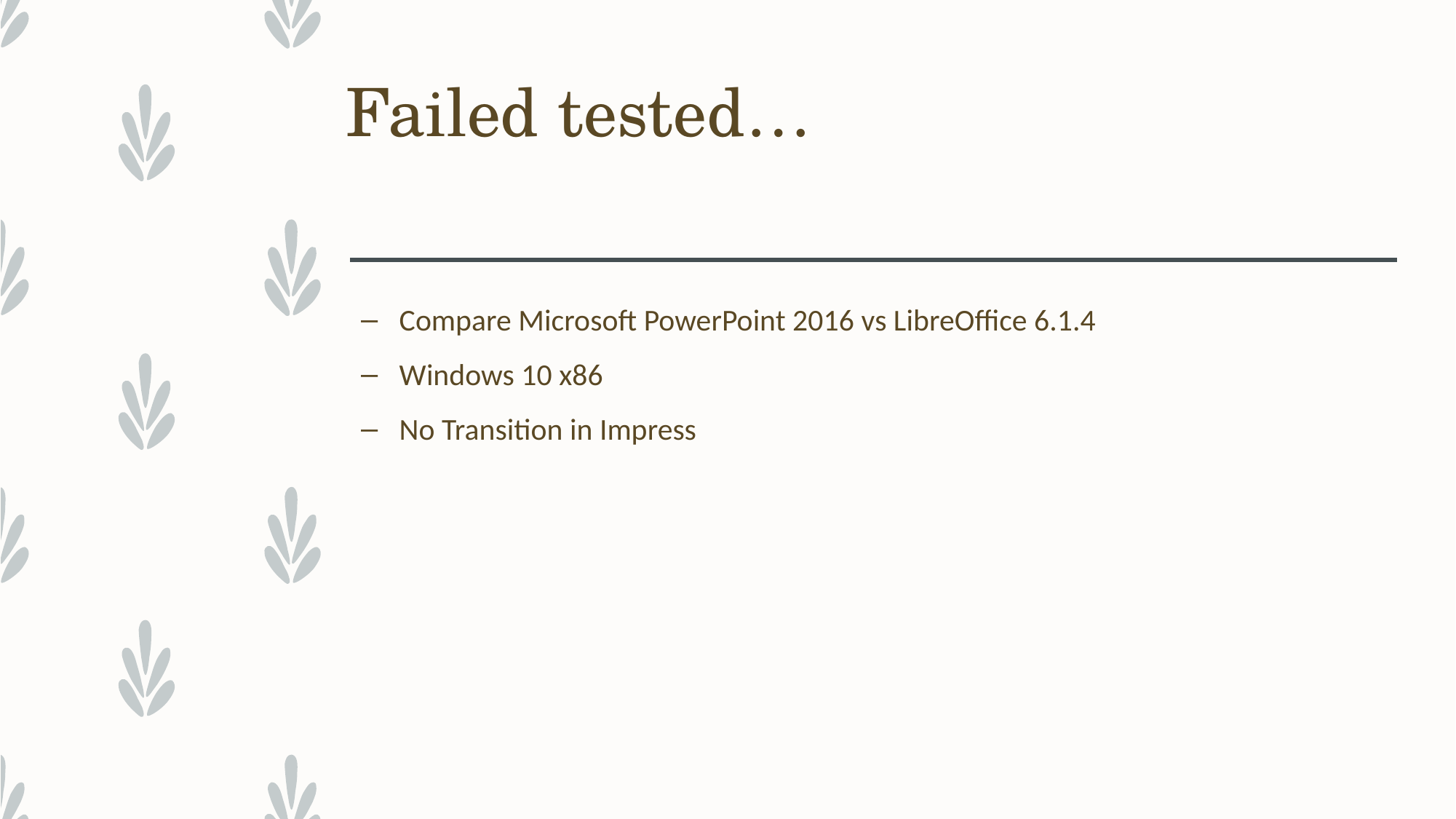

# Failed tested…
Compare Microsoft PowerPoint 2016 vs LibreOffice 6.1.4
Windows 10 x86
No Transition in Impress